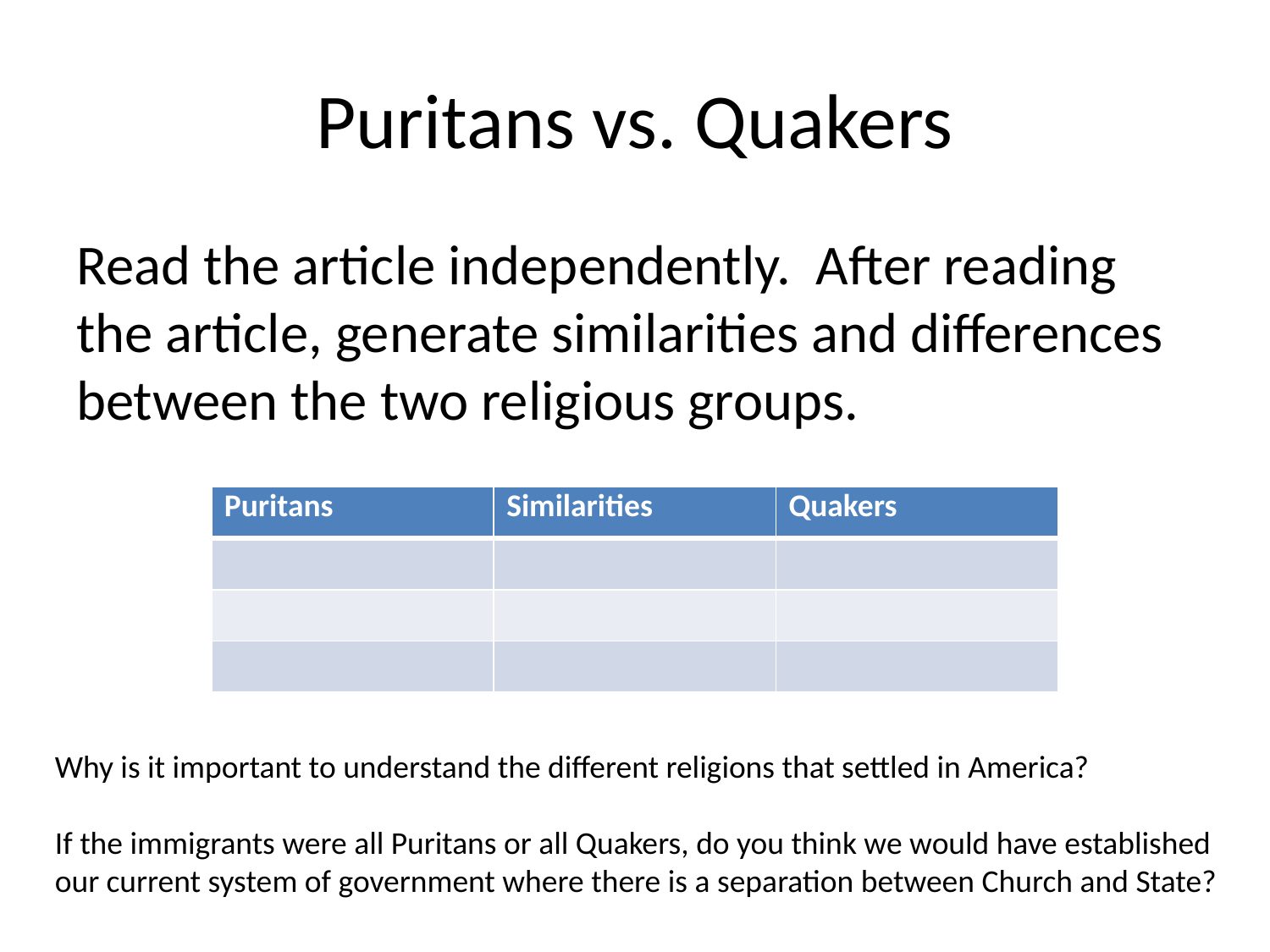

# Puritans vs. Quakers
Read the article independently.  After reading the article, generate similarities and differences between the two religious groups.

| Puritans | Similarities | Quakers |
| --- | --- | --- |
|  |  |  |
|  |  |  |
|  |  |  |
Why is it important to understand the different religions that settled in America?

If the immigrants were all Puritans or all Quakers, do you think we would have established our current system of government where there is a separation between Church and State?